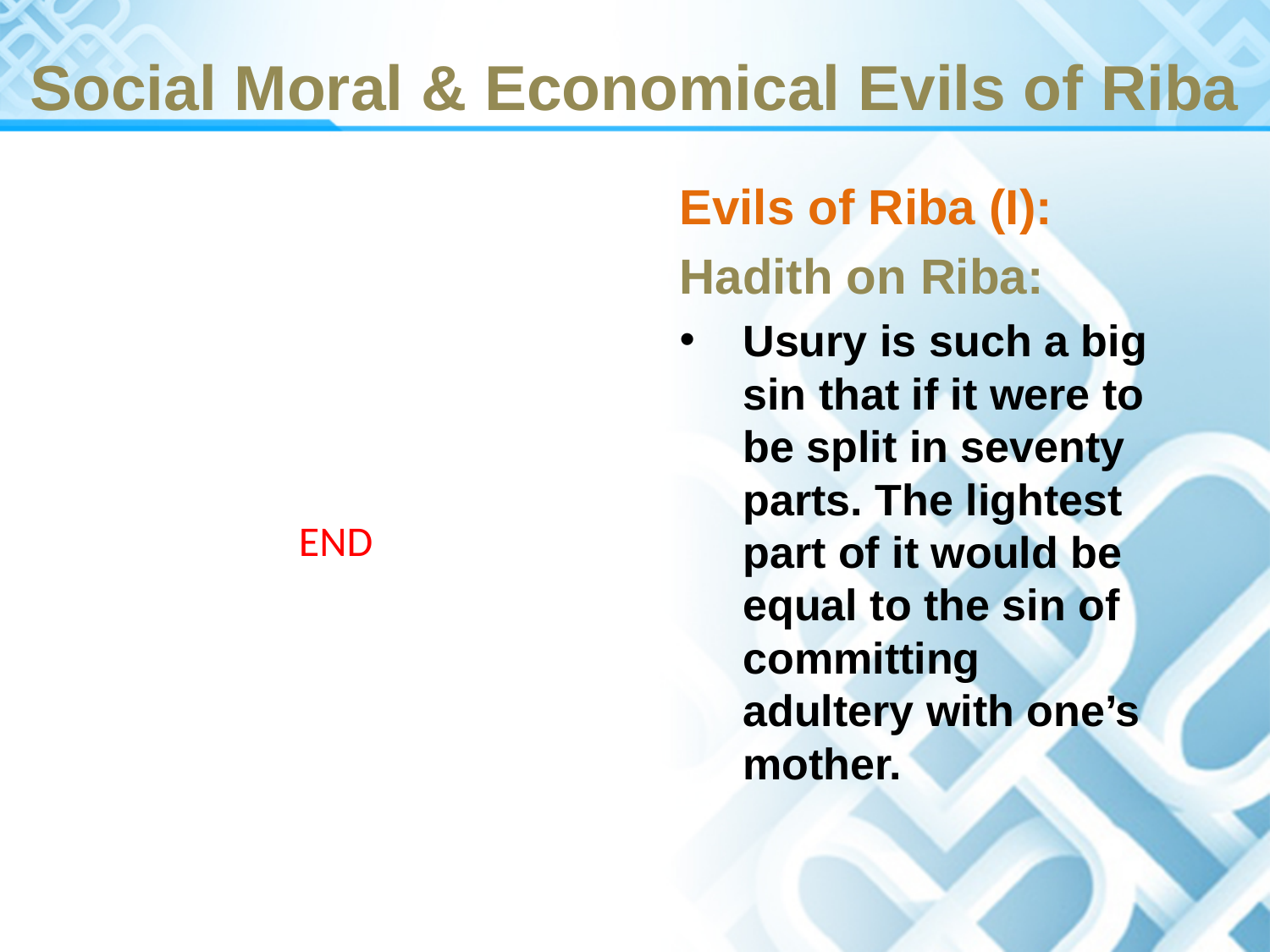

Social Moral & Economical Evils of Riba
Evils of Riba (I):
Hadith on Riba:
Usury is such a big sin that if it were to be split in seventy parts. The lightest part of it would be equal to the sin of committing adultery with one’s mother.
END